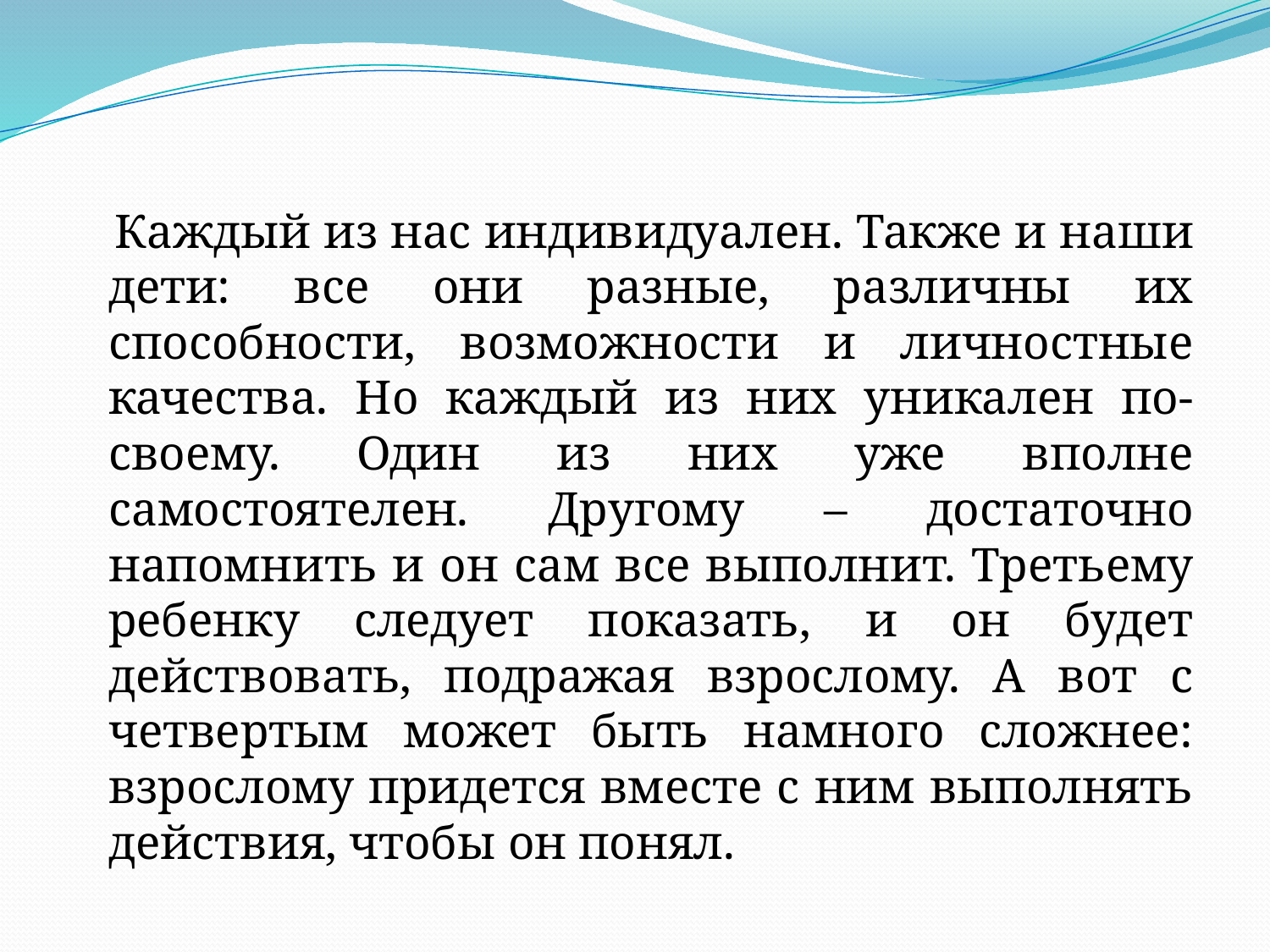

#

   Каждый из нас индивидуален. Также и наши дети: все они разные, различны их способности, возможности и личностные качества. Но каждый из них уникален по-своему. Один из них уже вполне самостоятелен. Другому – достаточно напомнить и он сам все выполнит. Третьему ребенку следует показать, и он будет действовать, подражая взрослому. А вот с четвертым может быть намного сложнее: взрослому придется вместе с ним выполнять действия, чтобы он понял.